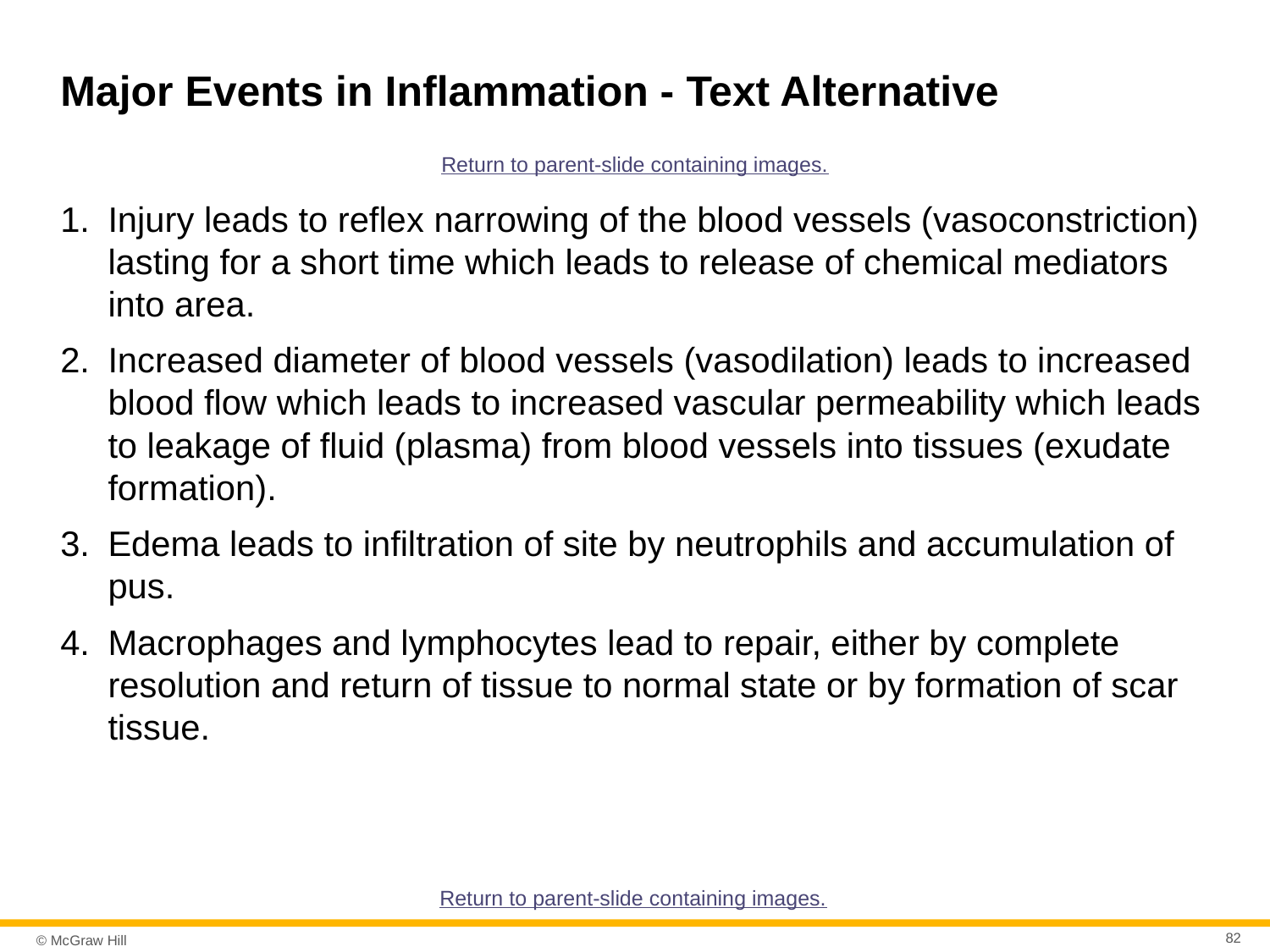

# Major Events in Inflammation - Text Alternative
Return to parent-slide containing images.
Injury leads to reflex narrowing of the blood vessels (vasoconstriction) lasting for a short time which leads to release of chemical mediators into area.
Increased diameter of blood vessels (vasodilation) leads to increased blood flow which leads to increased vascular permeability which leads to leakage of fluid (plasma) from blood vessels into tissues (exudate formation).
Edema leads to infiltration of site by neutrophils and accumulation of pus.
Macrophages and lymphocytes lead to repair, either by complete resolution and return of tissue to normal state or by formation of scar tissue.
Return to parent-slide containing images.